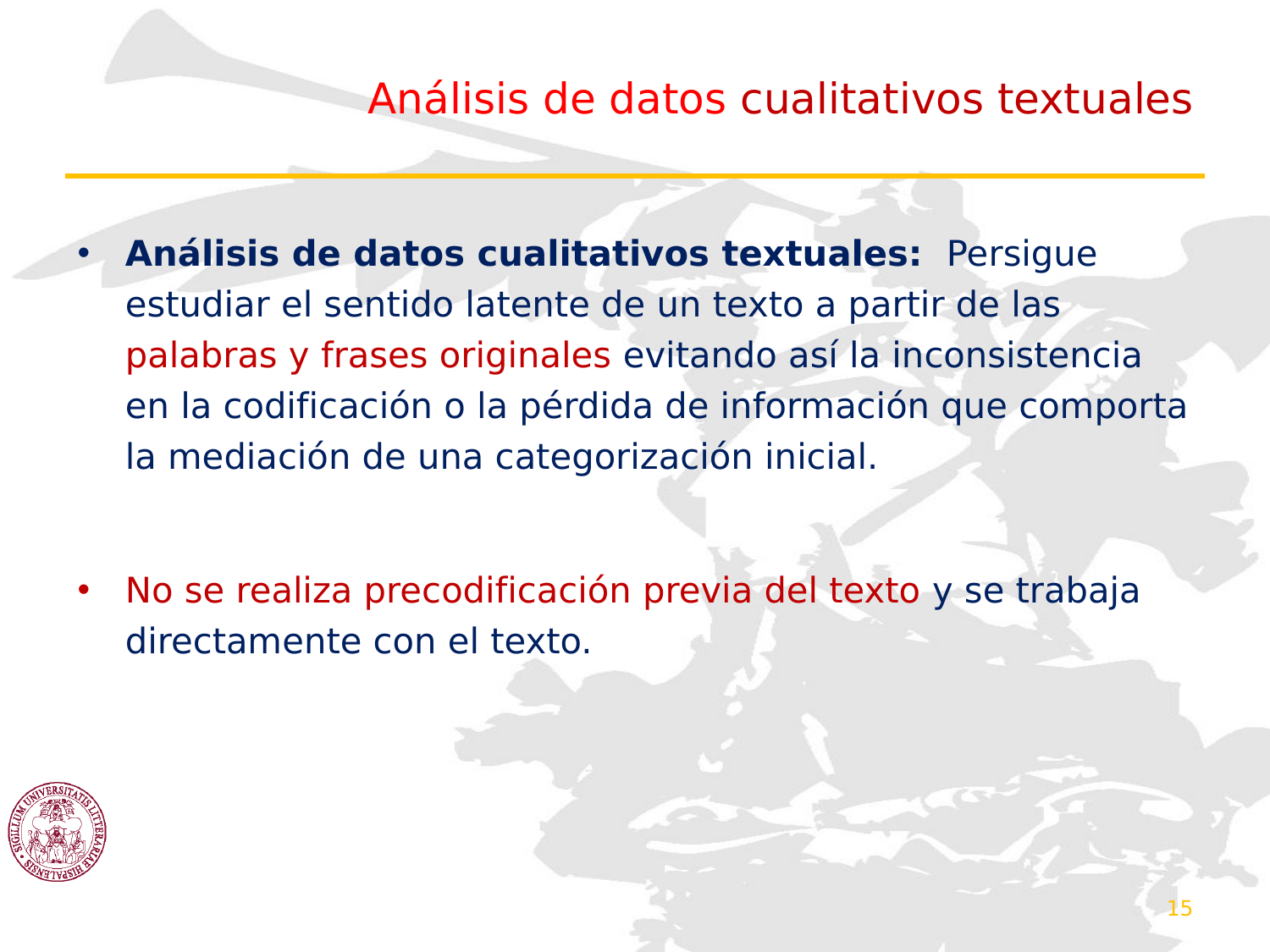

# Análisis de datos cualitativos textuales
Análisis de datos cualitativos textuales:  Persigue estudiar el sentido latente de un texto a partir de las palabras y frases originales evitando así la inconsistencia en la codificación o la pérdida de información que comporta la mediación de una categorización inicial.

No se realiza precodificación previa del texto y se trabaja directamente con el texto.

15